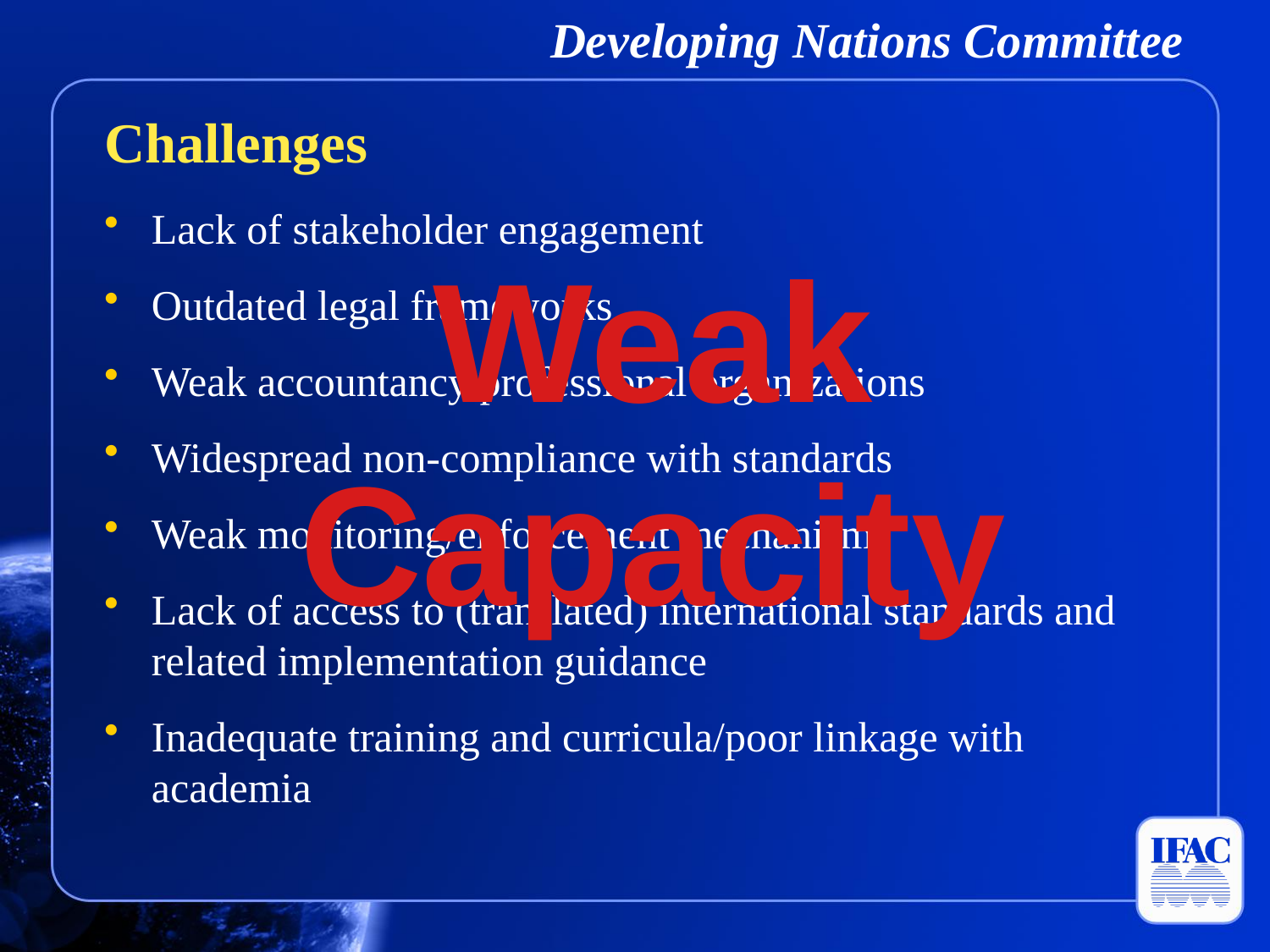

# Developing Nations Committee
Challenges
Lack of stakeholder engagement
Outdated legal frameworks
Weak accountancy professional organizations
Widespread non-compliance with standards
Weak monitoring/enforcement mechanisms
Lack of access to (translated) international standards and related implementation guidance
Inadequate training and curricula/poor linkage with academia
Weak Capacity